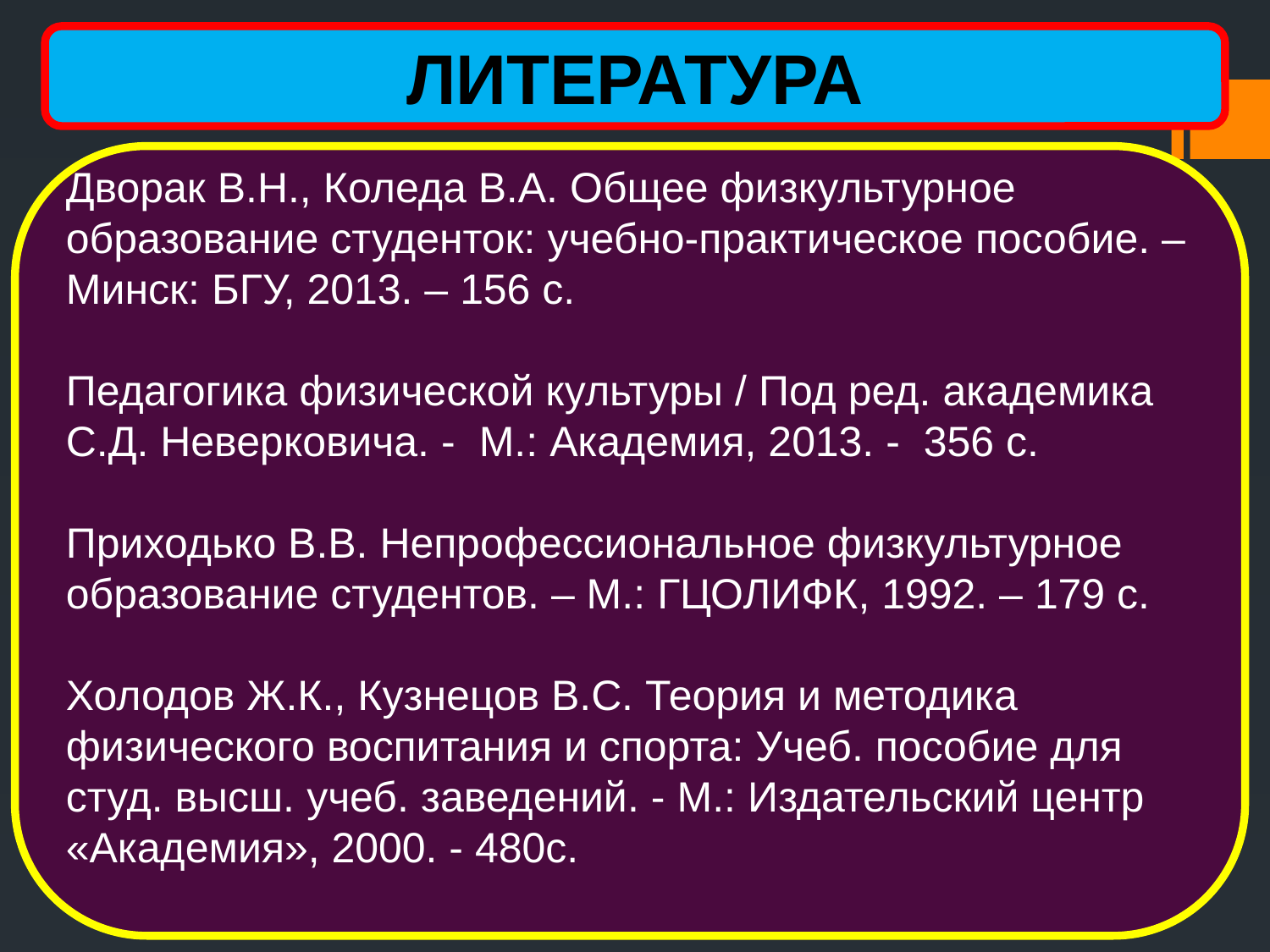

#
ЛИТЕРАТУРА
Дворак В.Н., Коледа В.А. Общее физкультурное образование студенток: учебно-практическое пособие. – Минск: БГУ, 2013. – 156 с.

Педагогика физической культуры / Под ред. академика С.Д. Неверковича. -  М.: Академия, 2013. -  356 с.

Приходько В.В. Непрофессиональное физкультурное образование студентов. – М.: ГЦОЛИФК, 1992. – 179 с.

Холодов Ж.К., Кузнецов В.С. Теория и методика физического воспитания и спорта: Учеб. пособие для студ. высш. учеб. заведений. - М.: Издательский центр «Академия», 2000. - 480с.